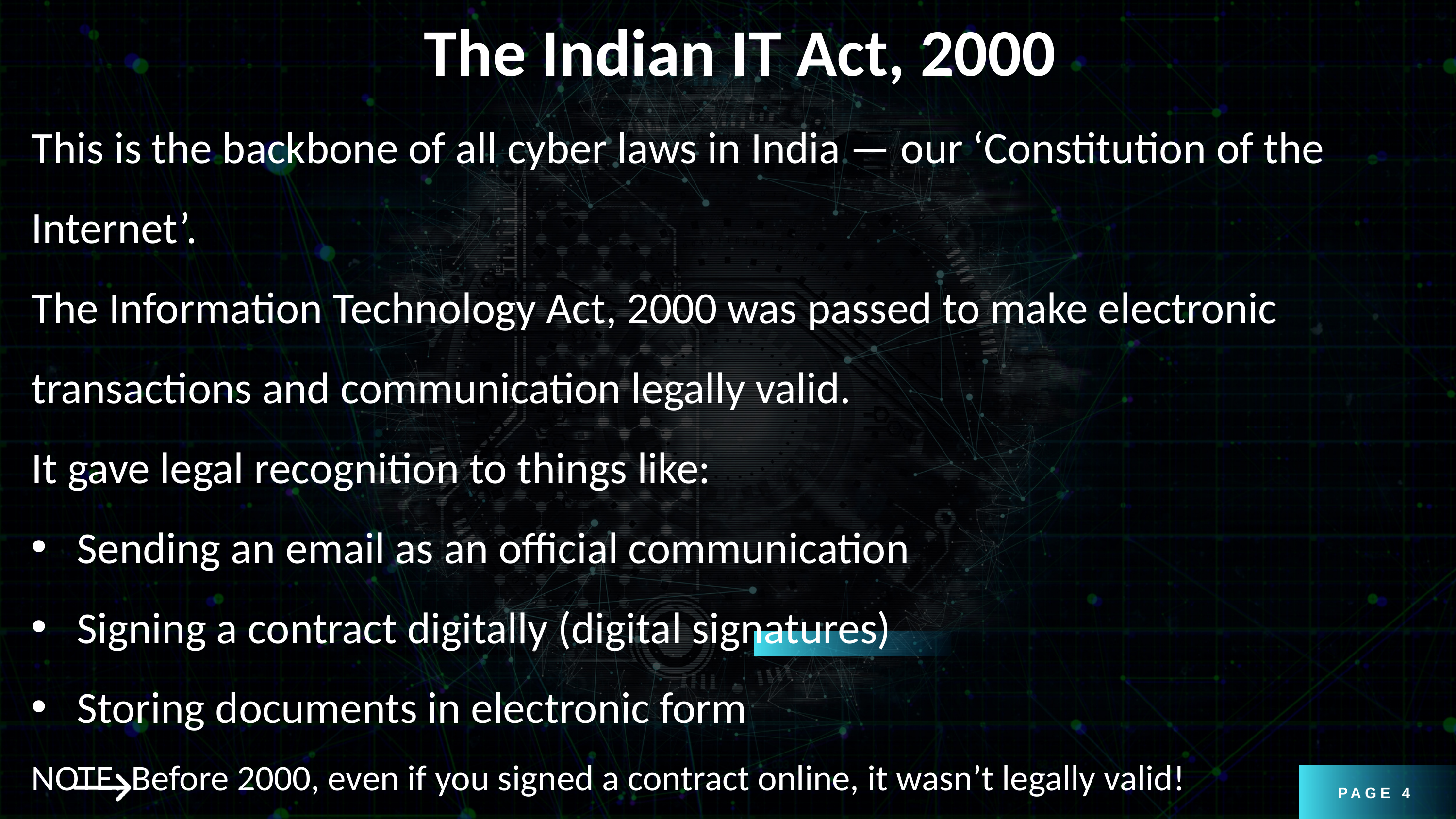

The Indian IT Act, 2000
This is the backbone of all cyber laws in India — our ‘Constitution of the Internet’.
The Information Technology Act, 2000 was passed to make electronic transactions and communication legally valid.
It gave legal recognition to things like:
Sending an email as an official communication
Signing a contract digitally (digital signatures)
Storing documents in electronic form
NOTE: Before 2000, even if you signed a contract online, it wasn’t legally valid!

PAGE 4